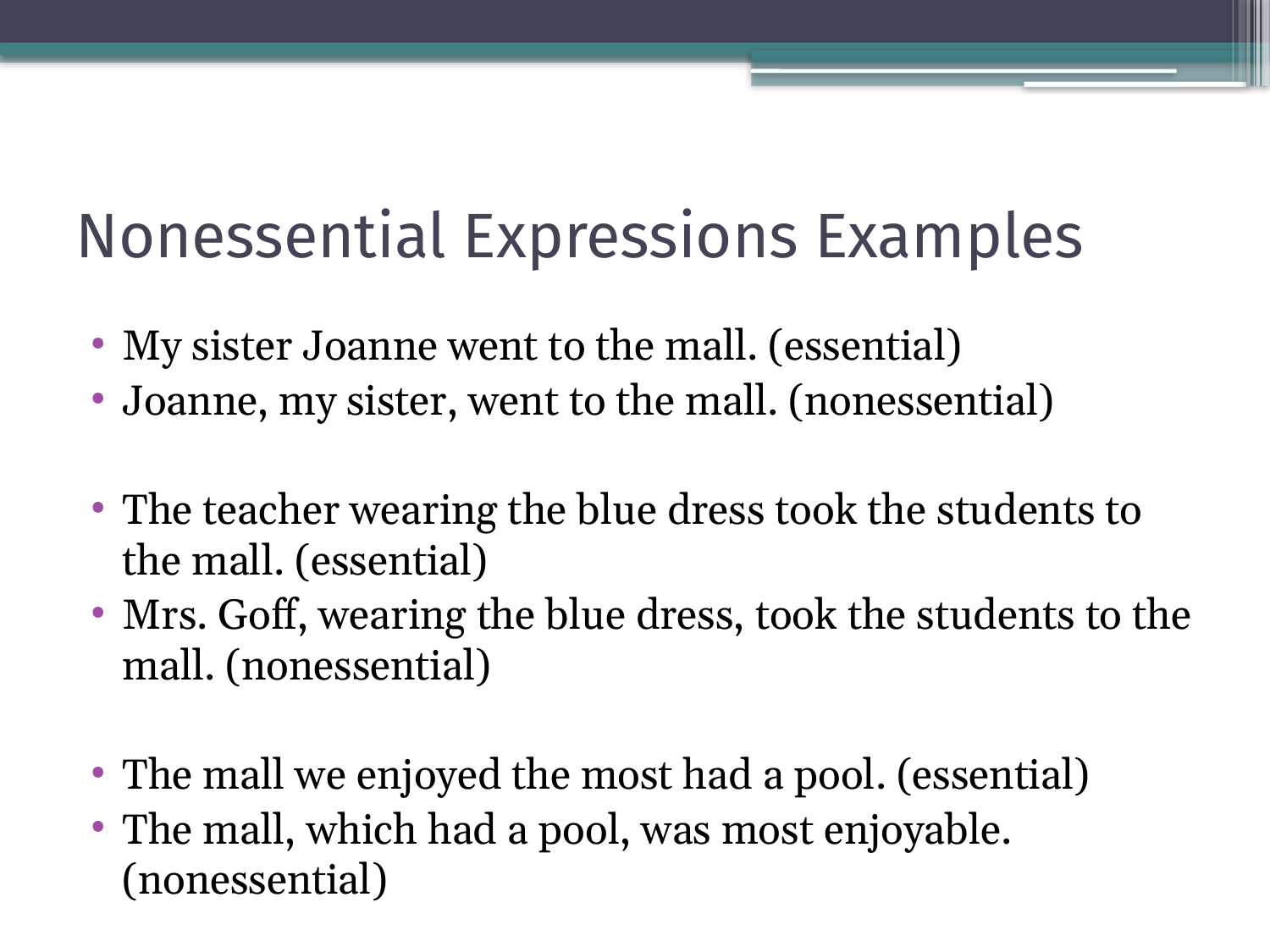

# Nonessential Expressions Examples
My sister Joanne went to the mall. (essential)
Joanne, my sister, went to the mall. (nonessential)

The teacher wearing the blue dress took the students to the mall. (essential)
Mrs. Goff, wearing the blue dress, took the students to the mall. (nonessential)

The mall we enjoyed the most had a pool. (essential)
The mall, which had a pool, was most enjoyable. (nonessential)